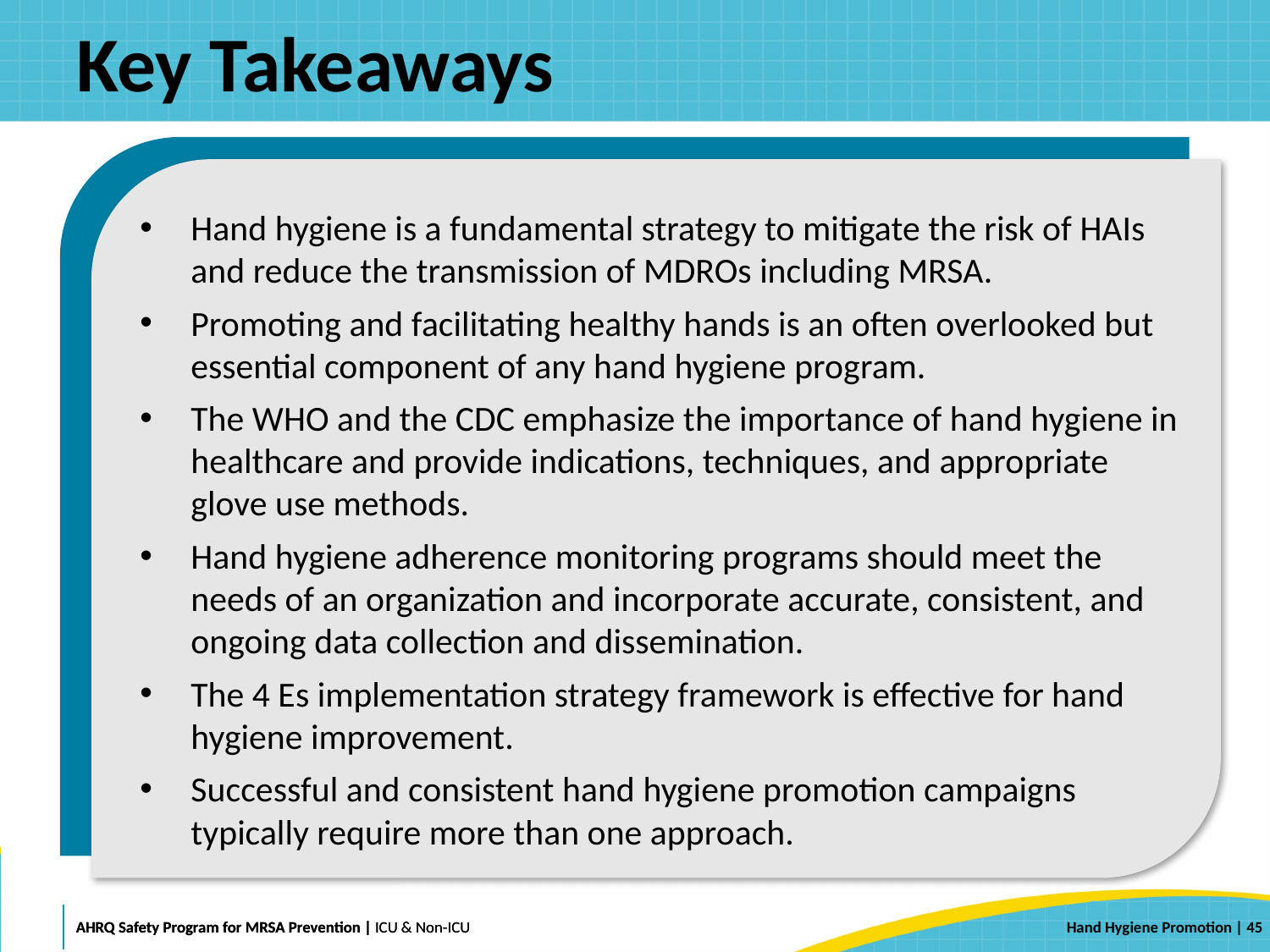

# Key Takeaways
Hand hygiene is a fundamental strategy to mitigate the risk of HAIs and reduce the transmission of MDROs including MRSA.
Promoting and facilitating healthy hands is an often overlooked but essential component of any hand hygiene program.
The WHO and the CDC emphasize the importance of hand hygiene in healthcare and provide indications, techniques, and appropriate glove use methods.
Hand hygiene adherence monitoring programs should meet the needs of an organization and incorporate accurate, consistent, and ongoing data collection and dissemination.
The 4 Es implementation strategy framework is effective for hand hygiene improvement.
Successful and consistent hand hygiene promotion campaigns typically require more than one approach.
 | 45